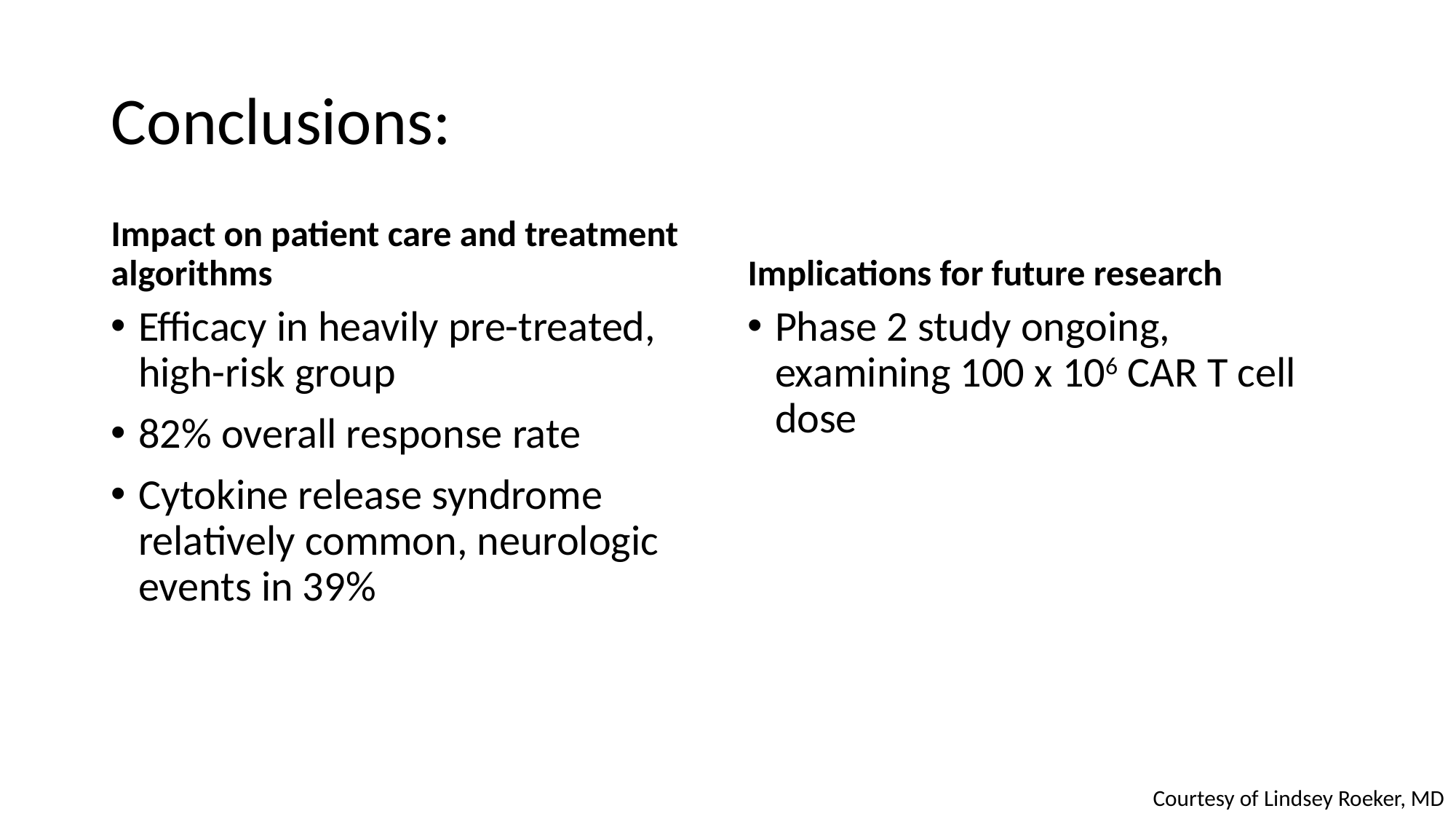

# Conclusions:
Impact on patient care and treatment algorithms
Implications for future research
Efficacy in heavily pre-treated, high-risk group
82% overall response rate
Cytokine release syndrome relatively common, neurologic events in 39%
Phase 2 study ongoing, examining 100 x 106 CAR T cell dose
Courtesy of Lindsey Roeker, MD